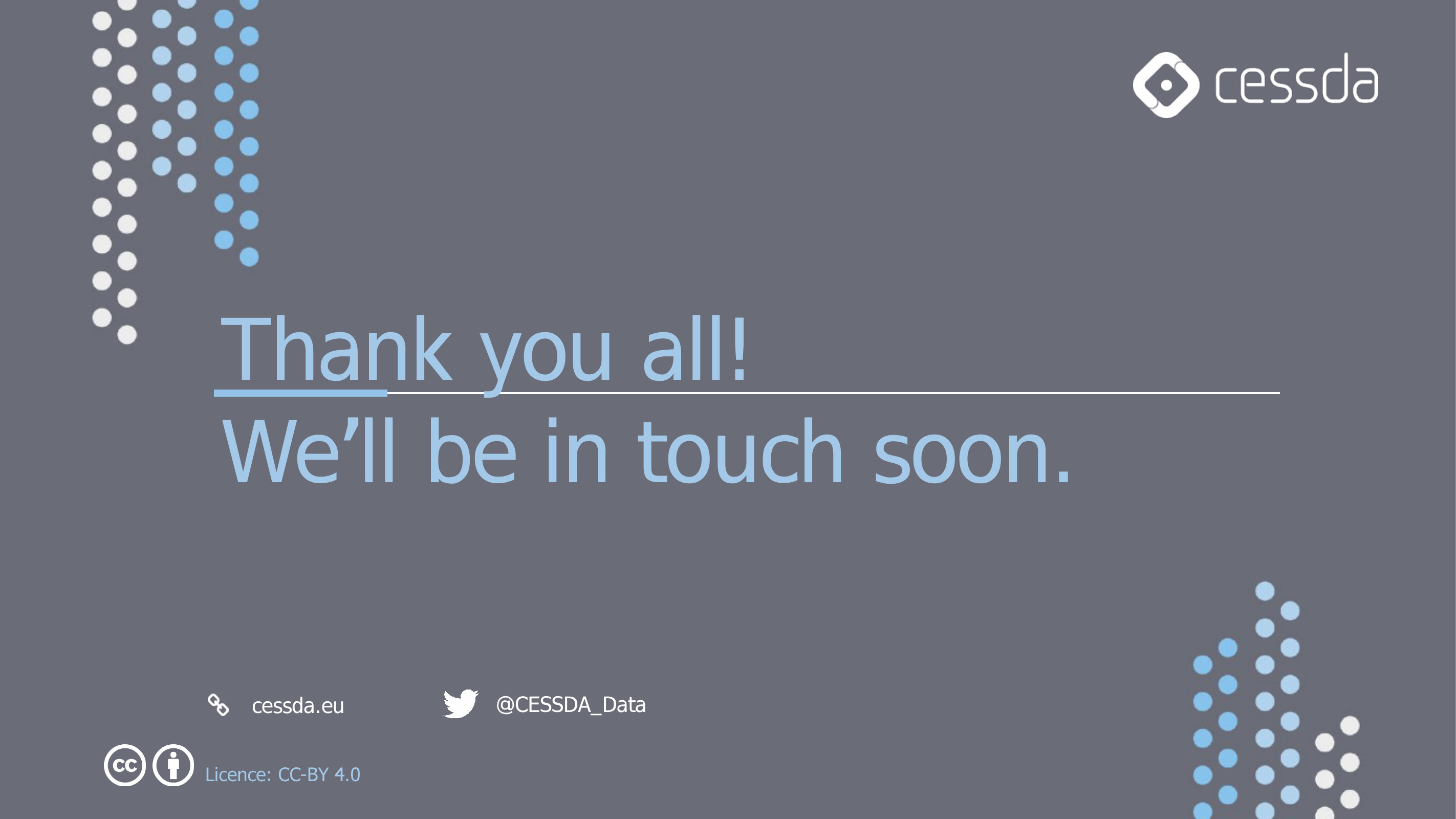

Thank you all!
We’ll be in touch soon.
Licence: CC-BY 4.0